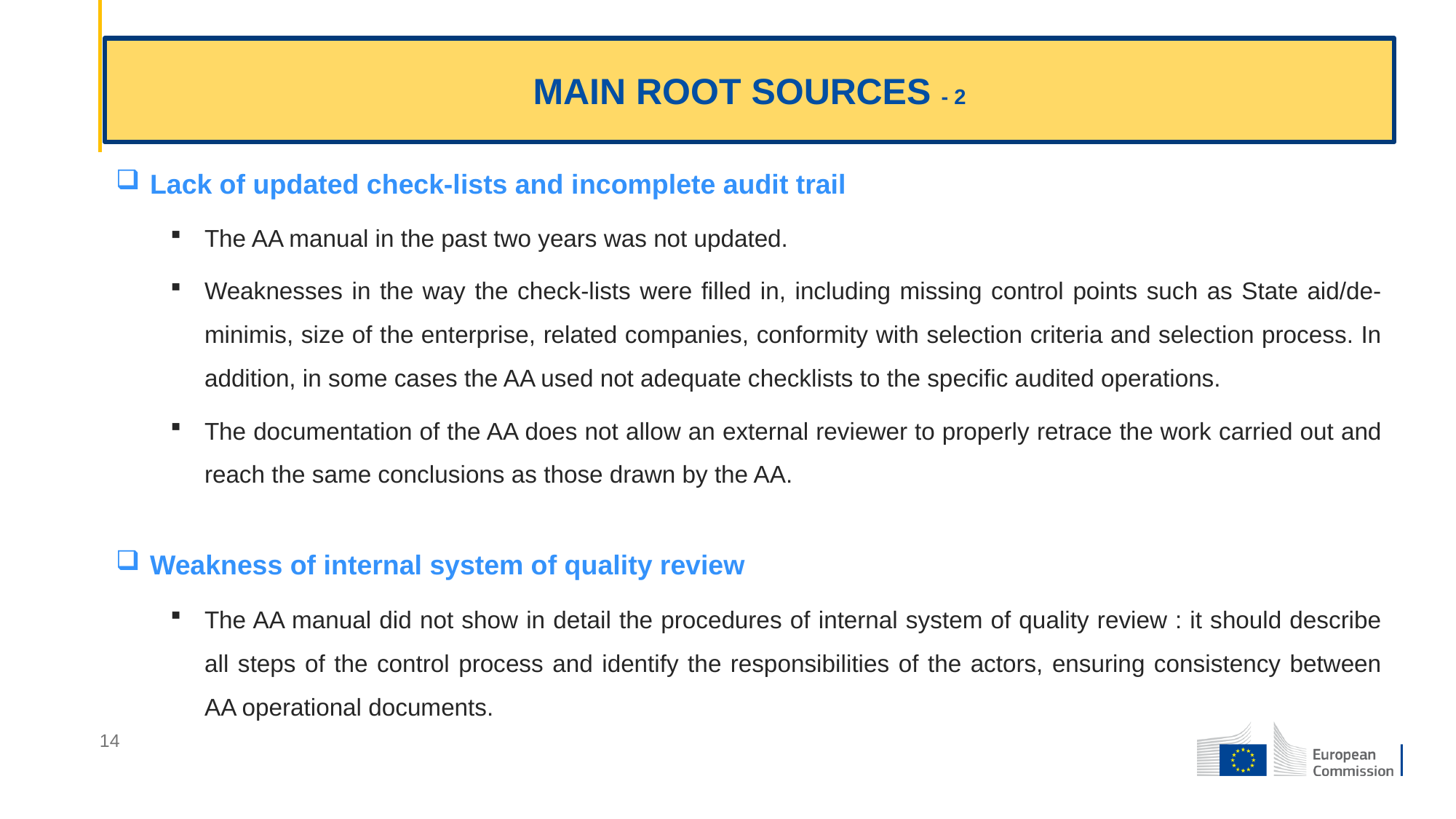

# MAIN ROOT SOURCES - 2
Lack of updated check-lists and incomplete audit trail
The AA manual in the past two years was not updated.
Weaknesses in the way the check-lists were filled in, including missing control points such as State aid/de-minimis, size of the enterprise, related companies, conformity with selection criteria and selection process. In addition, in some cases the AA used not adequate checklists to the specific audited operations.
The documentation of the AA does not allow an external reviewer to properly retrace the work carried out and reach the same conclusions as those drawn by the AA.

Weakness of internal system of quality review
The AA manual did not show in detail the procedures of internal system of quality review : it should describe all steps of the control process and identify the responsibilities of the actors, ensuring consistency between AA operational documents.

14